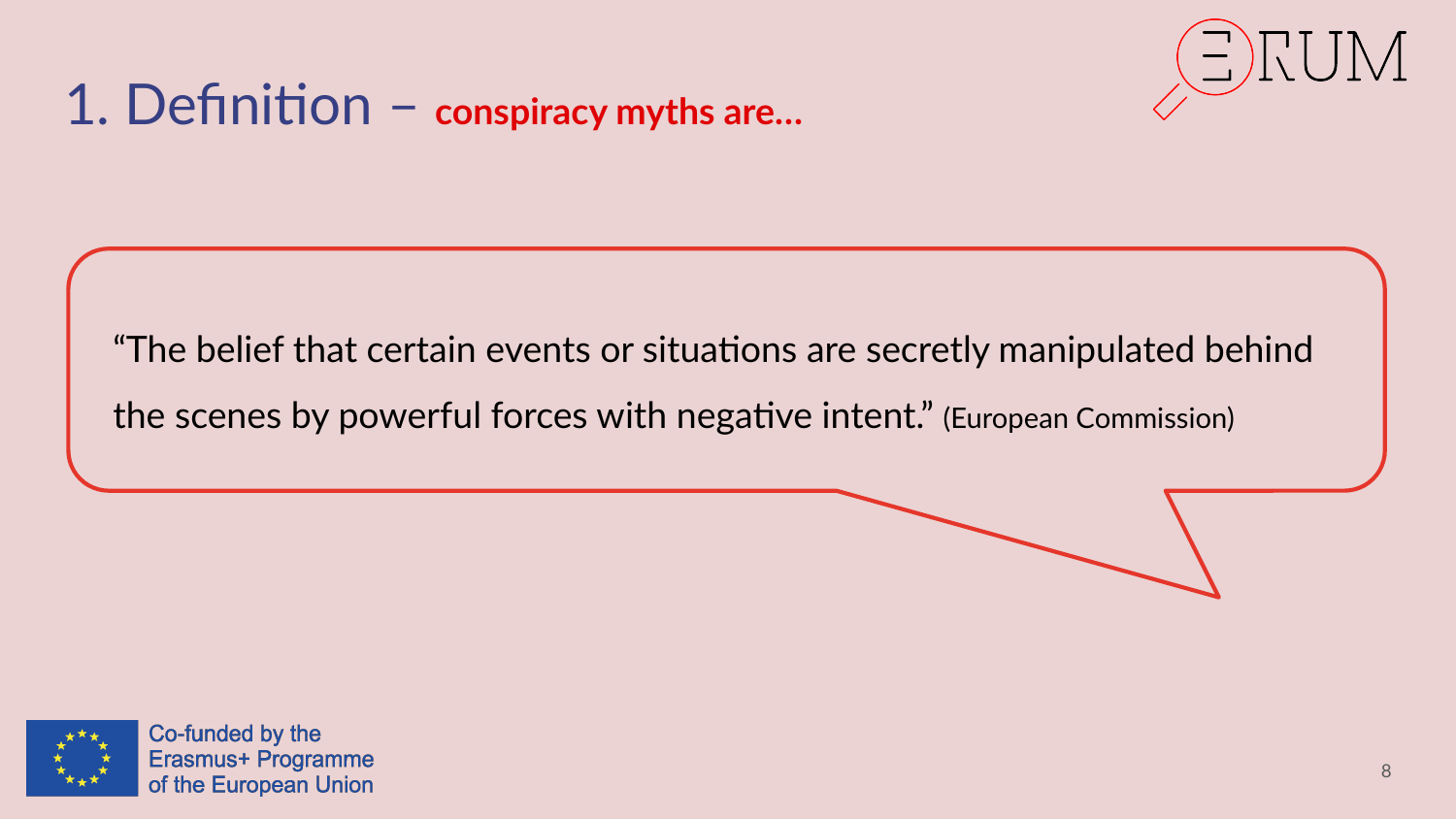

# 1. Definition – conspiracy myths are…
“The belief that certain events or situations are secretly manipulated behind the scenes by powerful forces with negative intent.” (European Commission)
8